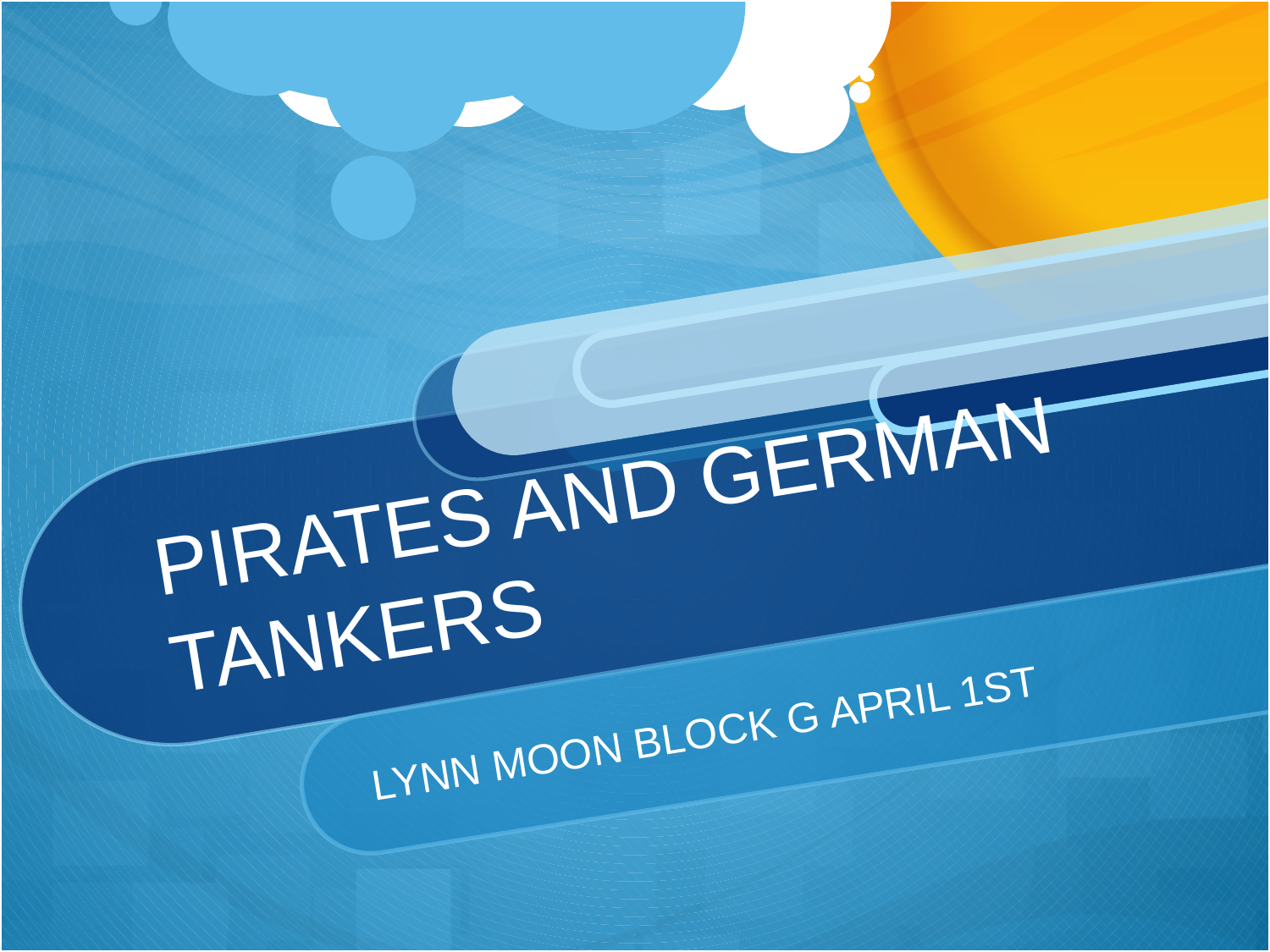

# PIRATES AND GERMAN TANKERS
LYNN MOON BLOCK G APRIL 1ST